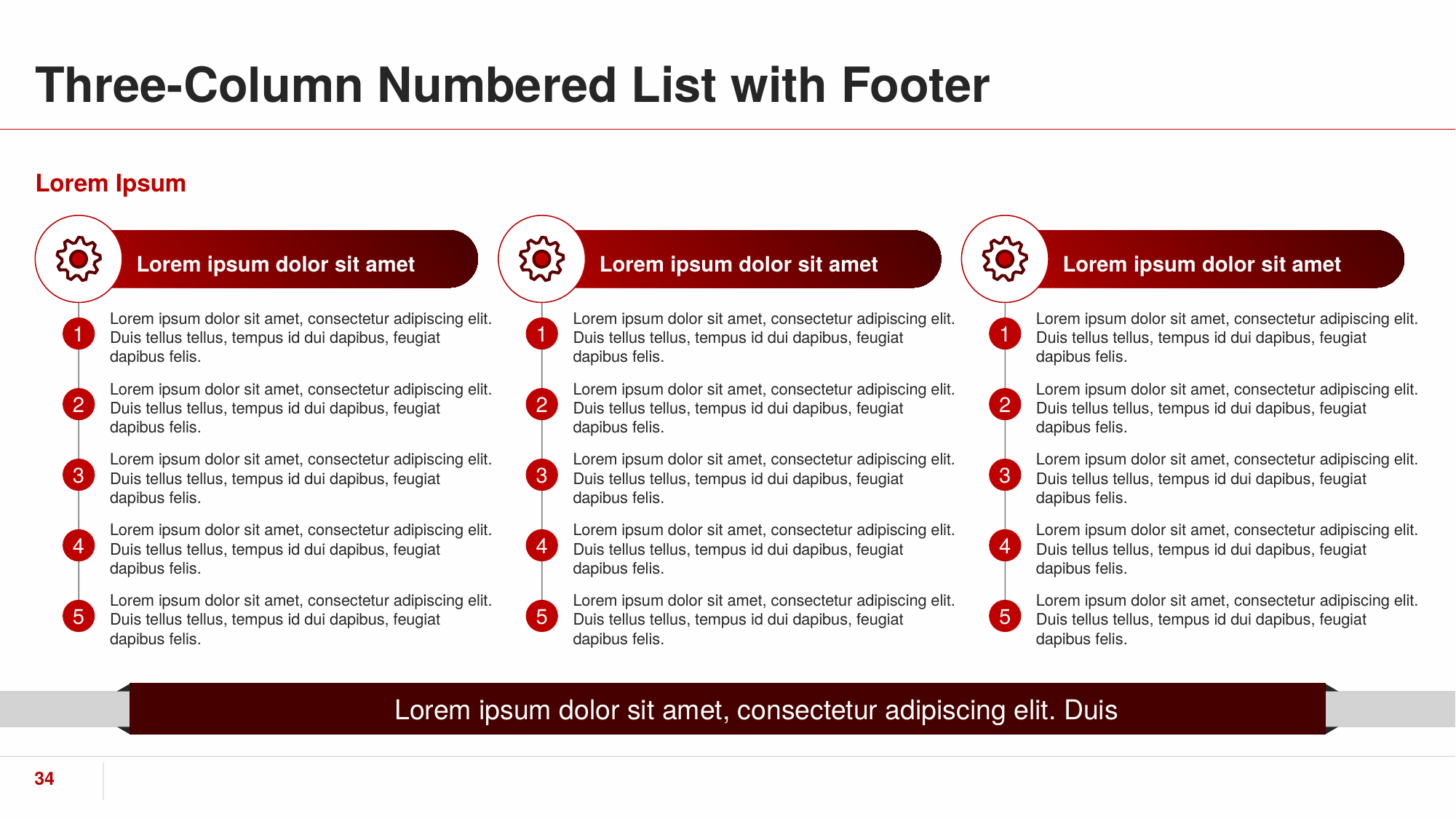

# Three-Column Numbered List with Footer
Lorem Ipsum

Lorem ipsum dolor sit amet
Lorem ipsum dolor sit amet
Lorem ipsum dolor sit amet
Lorem ipsum dolor sit amet, consectetur adipiscing elit. Duis tellus tellus, tempus id dui dapibus, feugiat dapibus felis.
Lorem ipsum dolor sit amet, consectetur adipiscing elit. Duis tellus tellus, tempus id dui dapibus, feugiat dapibus felis.
Lorem ipsum dolor sit amet, consectetur adipiscing elit. Duis tellus tellus, tempus id dui dapibus, feugiat dapibus felis.
1
1
1
Lorem ipsum dolor sit amet, consectetur adipiscing elit. Duis tellus tellus, tempus id dui dapibus, feugiat dapibus felis.
Lorem ipsum dolor sit amet, consectetur adipiscing elit. Duis tellus tellus, tempus id dui dapibus, feugiat dapibus felis.
Lorem ipsum dolor sit amet, consectetur adipiscing elit. Duis tellus tellus, tempus id dui dapibus, feugiat dapibus felis.
2
2
2
Lorem ipsum dolor sit amet, consectetur adipiscing elit. Duis tellus tellus, tempus id dui dapibus, feugiat dapibus felis.
Lorem ipsum dolor sit amet, consectetur adipiscing elit. Duis tellus tellus, tempus id dui dapibus, feugiat dapibus felis.
Lorem ipsum dolor sit amet, consectetur adipiscing elit. Duis tellus tellus, tempus id dui dapibus, feugiat dapibus felis.
3
3
3
Lorem ipsum dolor sit amet, consectetur adipiscing elit. Duis tellus tellus, tempus id dui dapibus, feugiat dapibus felis.
Lorem ipsum dolor sit amet, consectetur adipiscing elit. Duis tellus tellus, tempus id dui dapibus, feugiat dapibus felis.
Lorem ipsum dolor sit amet, consectetur adipiscing elit. Duis tellus tellus, tempus id dui dapibus, feugiat dapibus felis.
4
4
4
Lorem ipsum dolor sit amet, consectetur adipiscing elit. Duis tellus tellus, tempus id dui dapibus, feugiat dapibus felis.
Lorem ipsum dolor sit amet, consectetur adipiscing elit. Duis tellus tellus, tempus id dui dapibus, feugiat dapibus felis.
Lorem ipsum dolor sit amet, consectetur adipiscing elit. Duis tellus tellus, tempus id dui dapibus, feugiat dapibus felis.
5
5
5
Lorem ipsum dolor sit amet, consectetur adipiscing elit. Duis

34